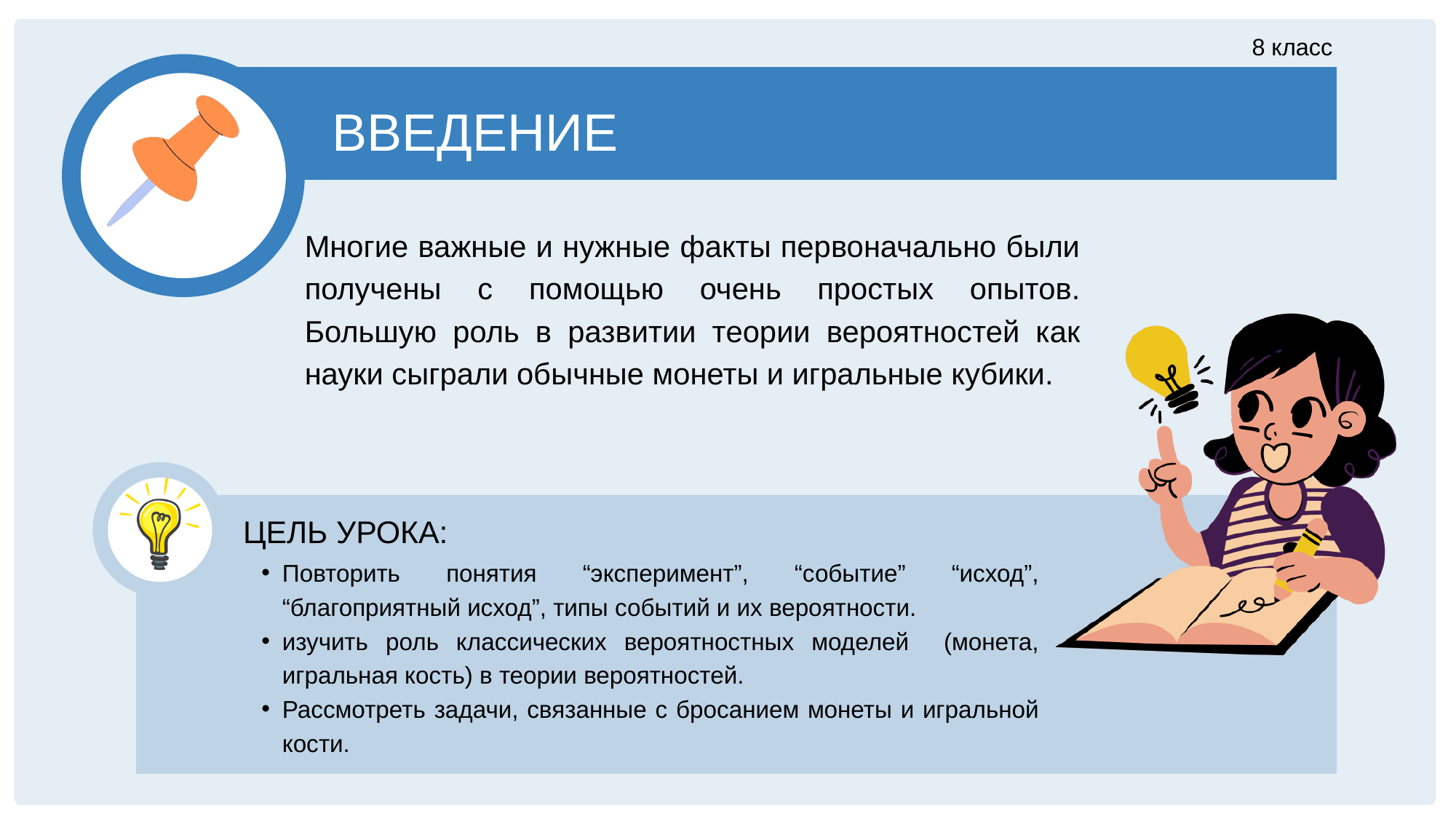

8 класс

ВВЕДЕНИЕ

Многие важные и нужные факты первоначально были получены с помощью очень простых опытов. Большую роль в развитии теории вероятностей как науки сыграли обычные монеты и игральные кубики.

ЦЕЛЬ УРОКА:
Повторить понятия “эксперимент”, “событие” “исход”, “благоприятный исход”, типы событий и их вероятности.
изучить роль классических вероятностных моделей  (монета, игральная кость) в теории вероятностей.
Рассмотреть задачи, связанные с бросанием монеты и игральной кости.